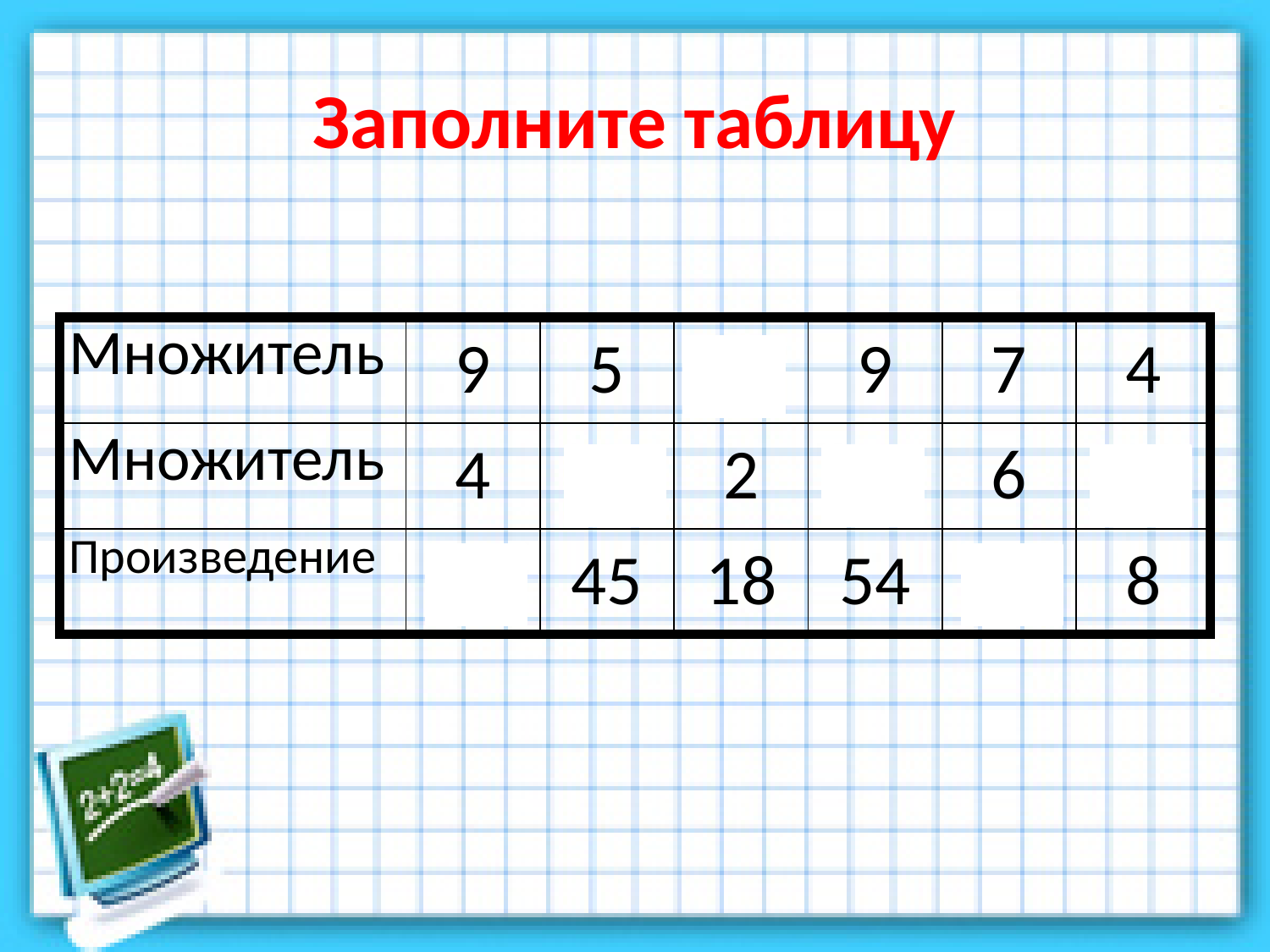

# Заполните таблицу
| Множитель | 9 | 5 | 9 | 9 | 7 | 4 |
| --- | --- | --- | --- | --- | --- | --- |
| Множитель | 4 | 9 | 2 | 6 | 6 | 2 |
| Произведение | 36 | 45 | 18 | 54 | 42 | 8 |